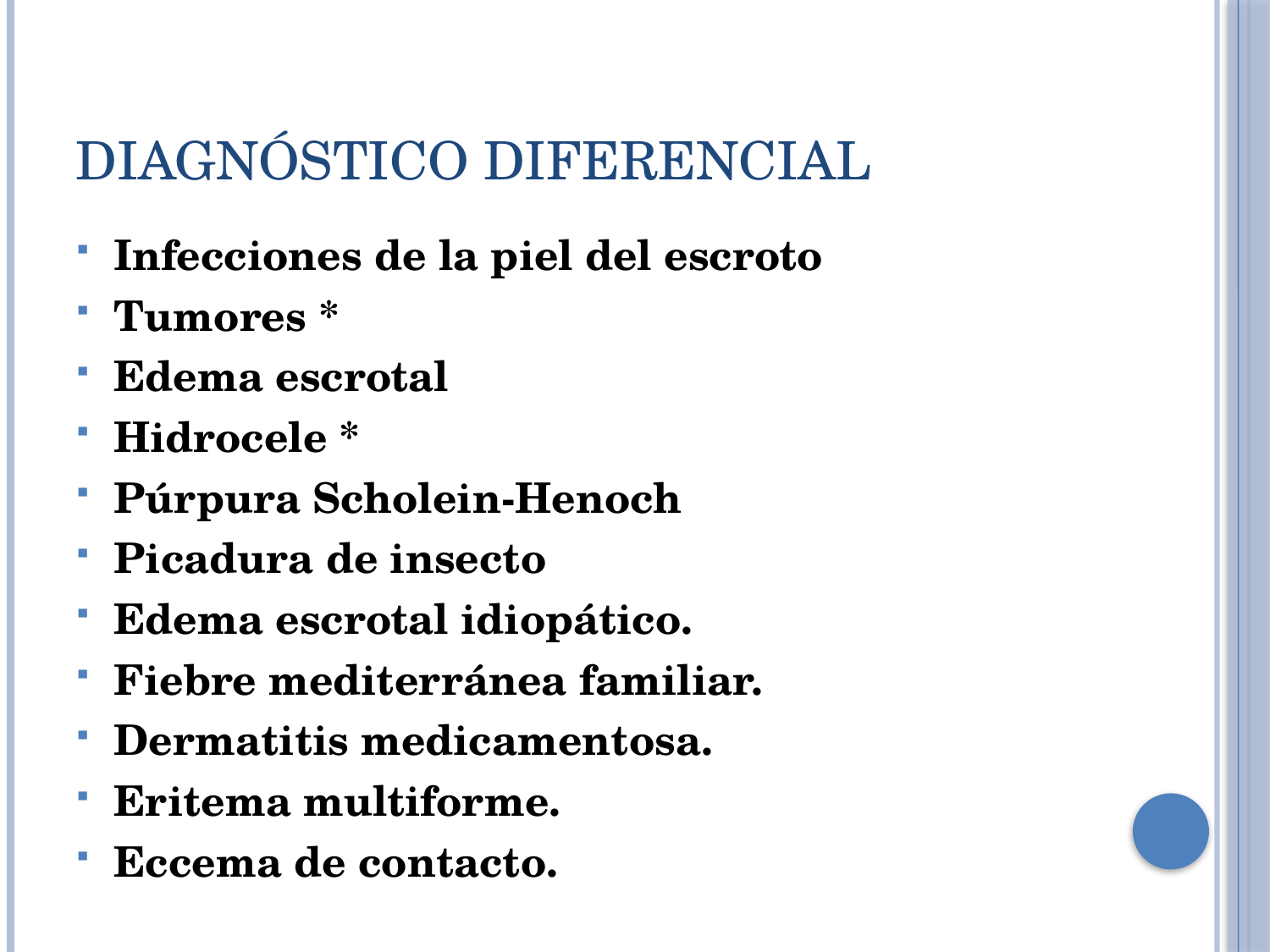

# Diagnóstico diferencial
Infecciones de la piel del escroto
Tumores *
Edema escrotal
Hidrocele *
Púrpura Scholein-Henoch
Picadura de insecto
Edema escrotal idiopático.
Fiebre mediterránea familiar.
Dermatitis medicamentosa.
Eritema multiforme.
Eccema de contacto.